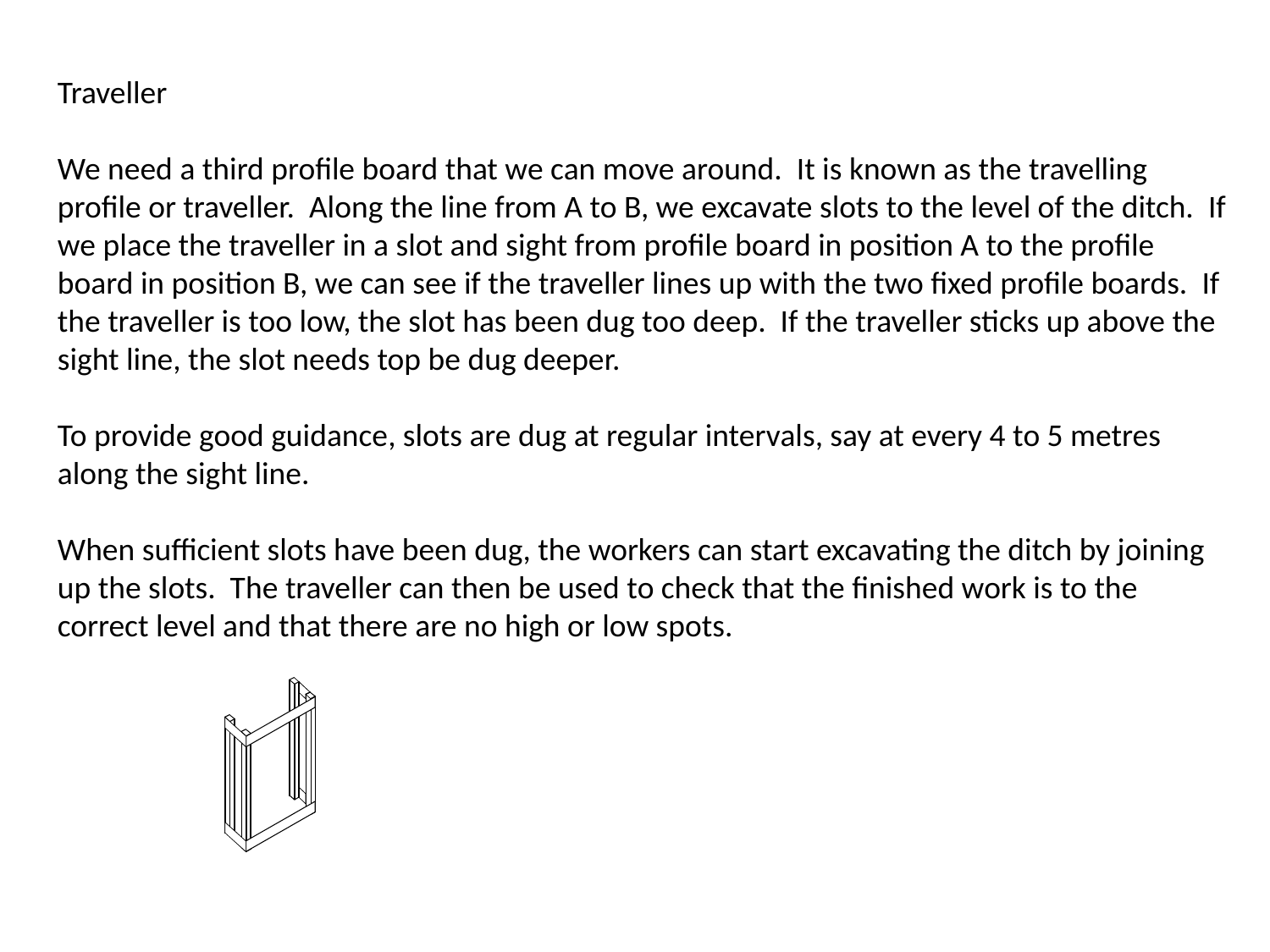

Traveller

We need a third profile board that we can move around.  It is known as the travelling profile or traveller.  Along the line from A to B, we excavate slots to the level of the ditch.  If we place the traveller in a slot and sight from profile board in position A to the profile board in position B, we can see if the traveller lines up with the two fixed profile boards.  If the traveller is too low, the slot has been dug too deep.  If the traveller sticks up above the sight line, the slot needs top be dug deeper.

To provide good guidance, slots are dug at regular intervals, say at every 4 to 5 metres along the sight line.

When sufficient slots have been dug, the workers can start excavating the ditch by joining up the slots.  The traveller can then be used to check that the finished work is to the correct level and that there are no high or low spots.